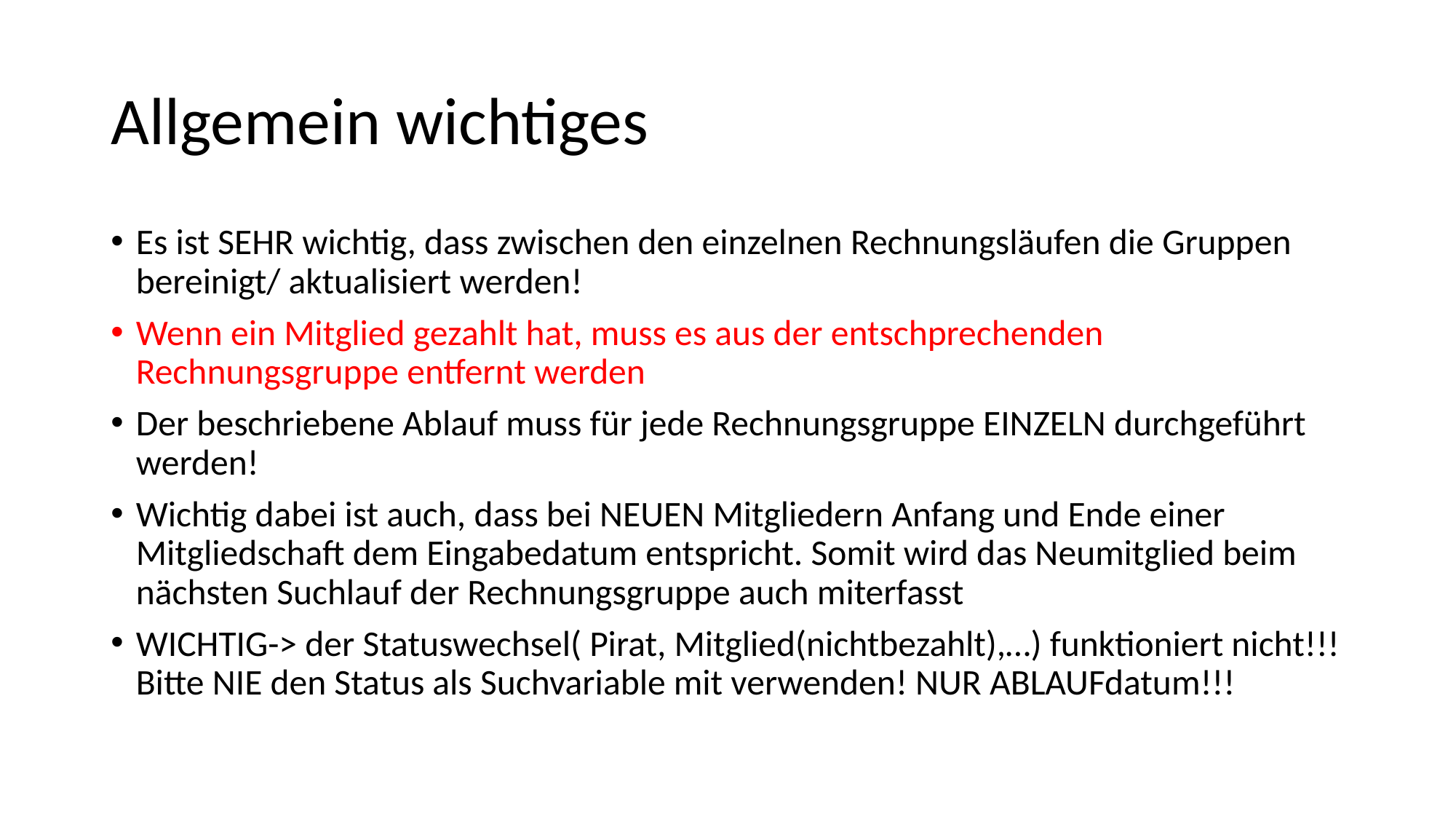

# Allgemein wichtiges
Es ist SEHR wichtig, dass zwischen den einzelnen Rechnungsläufen die Gruppen bereinigt/ aktualisiert werden!
Wenn ein Mitglied gezahlt hat, muss es aus der entschprechenden Rechnungsgruppe entfernt werden
Der beschriebene Ablauf muss für jede Rechnungsgruppe EINZELN durchgeführt werden!
Wichtig dabei ist auch, dass bei NEUEN Mitgliedern Anfang und Ende einer Mitgliedschaft dem Eingabedatum entspricht. Somit wird das Neumitglied beim nächsten Suchlauf der Rechnungsgruppe auch miterfasst
WICHTIG-> der Statuswechsel( Pirat, Mitglied(nichtbezahlt),…) funktioniert nicht!!! Bitte NIE den Status als Suchvariable mit verwenden! NUR ABLAUFdatum!!!